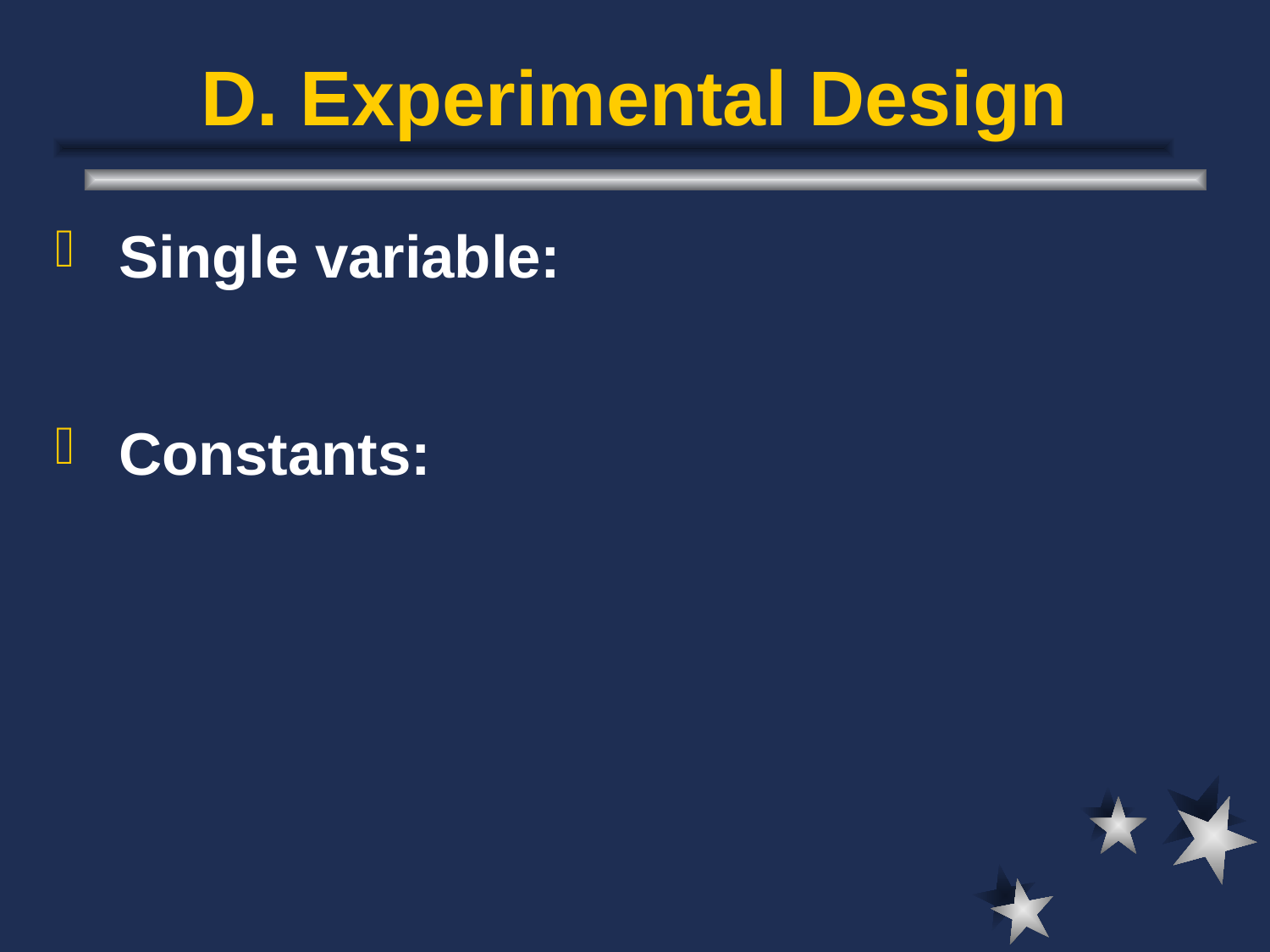

# D. Experimental Design
Single variable:

Constants: